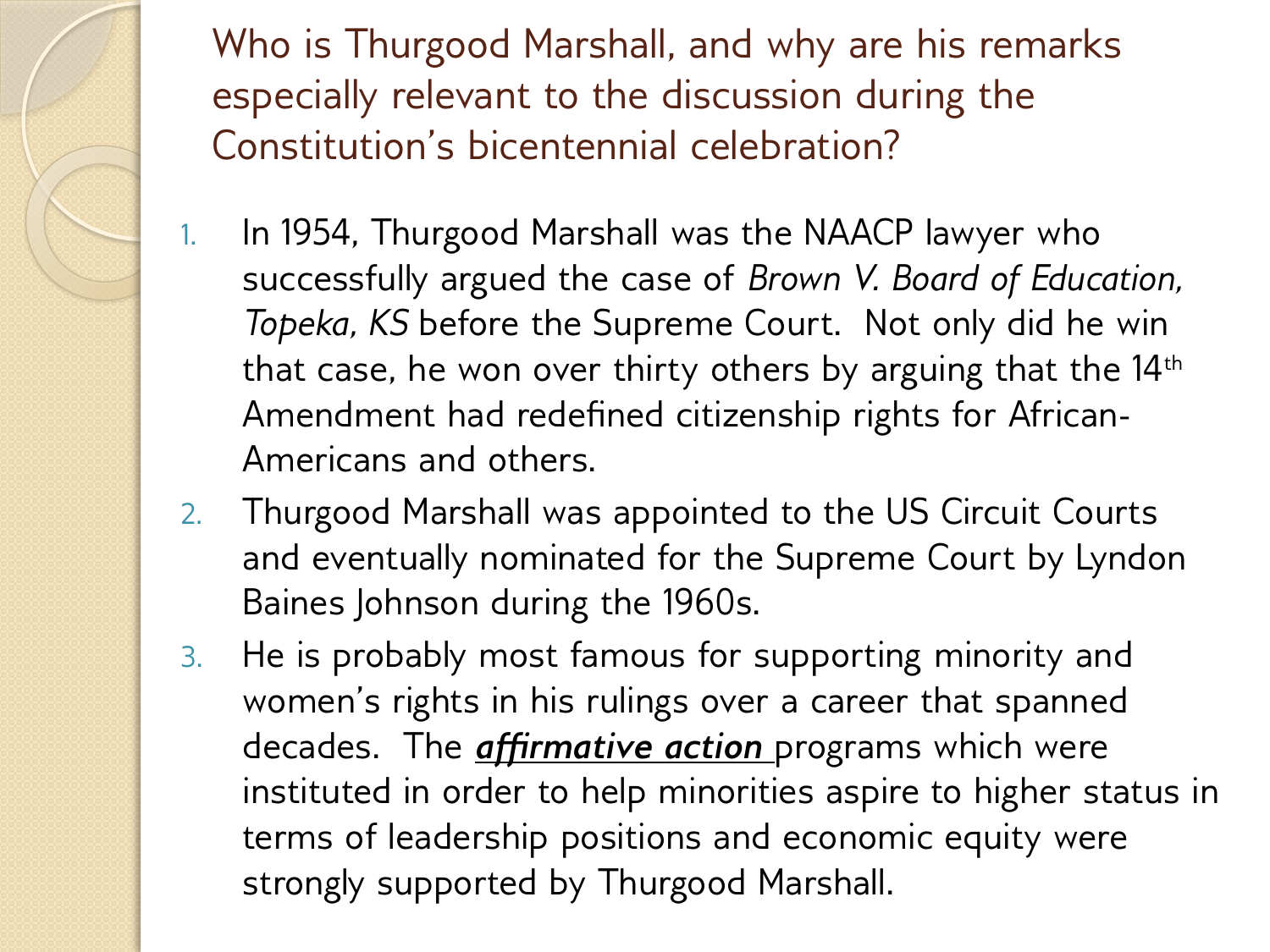

# Who is Thurgood Marshall, and why are his remarks especially relevant to the discussion during the Constitution’s bicentennial celebration?
In 1954, Thurgood Marshall was the NAACP lawyer who successfully argued the case of Brown V. Board of Education, Topeka, KS before the Supreme Court.  Not only did he win that case, he won over thirty others by arguing that the 14th Amendment had redefined citizenship rights for African-Americans and others.
Thurgood Marshall was appointed to the US Circuit Courts and eventually nominated for the Supreme Court by Lyndon Baines Johnson during the 1960s.
He is probably most famous for supporting minority and women’s rights in his rulings over a career that spanned decades.  The affirmative action programs which were instituted in order to help minorities aspire to higher status in terms of leadership positions and economic equity were strongly supported by Thurgood Marshall.